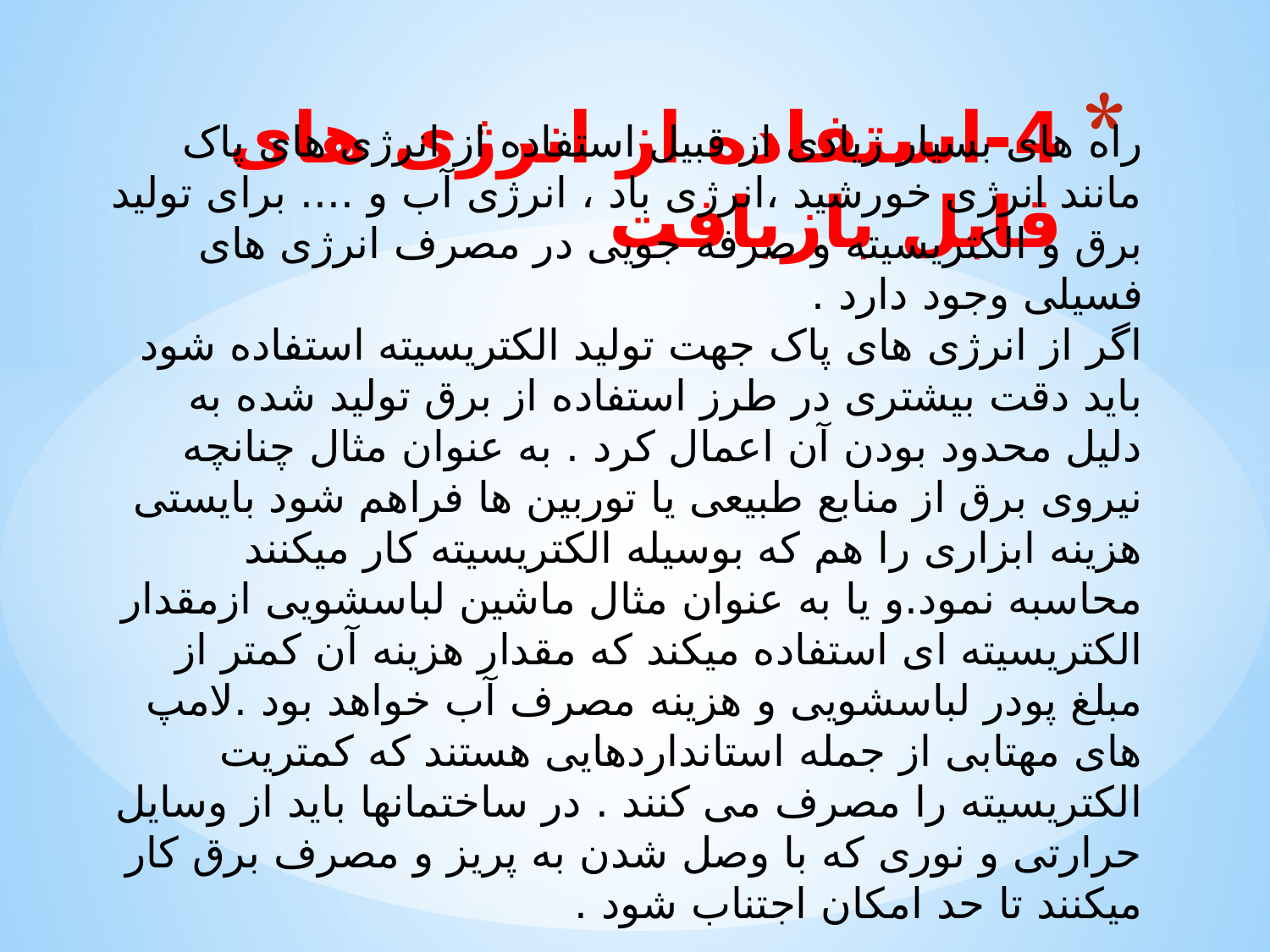

# 4-استفاده از انرژی های قابل بازیافت
راه های بسیار زیادی از قبیل استفاده از انرژی های پاک مانند انرژی خورشید ،انرژی باد ، انرژی آب و .... برای تولید برق و الکتریسیته و صرفه جویی در مصرف انرژی های فسیلی وجود دارد .
اگر از انرژی های پاک جهت تولید الکتریسیته استفاده شود باید دقت بیشتری در طرز استفاده از برق تولید شده به دلیل محدود بودن آن اعمال کرد . به عنوان مثال چنانچه نیروی برق از منابع طبیعی یا توربین ها فراهم شود بایستی هزینه ابزاری را هم که بوسیله الکتریسیته کار میکنند محاسبه نمود.و یا به عنوان مثال ماشین لباسشویی ازمقدار الکتریسیته ای استفاده میکند که مقدار هزینه آن کمتر از مبلغ پودر لباسشویی و هزینه مصرف آب خواهد بود .لامپ های مهتابی از جمله استانداردهایی هستند که کمتریت الکتریسیته را مصرف می کنند . در ساختمانها باید از وسایل حرارتی و نوری که با وصل شدن به پریز و مصرف برق کار میکنند تا حد امکان اجتناب شود .